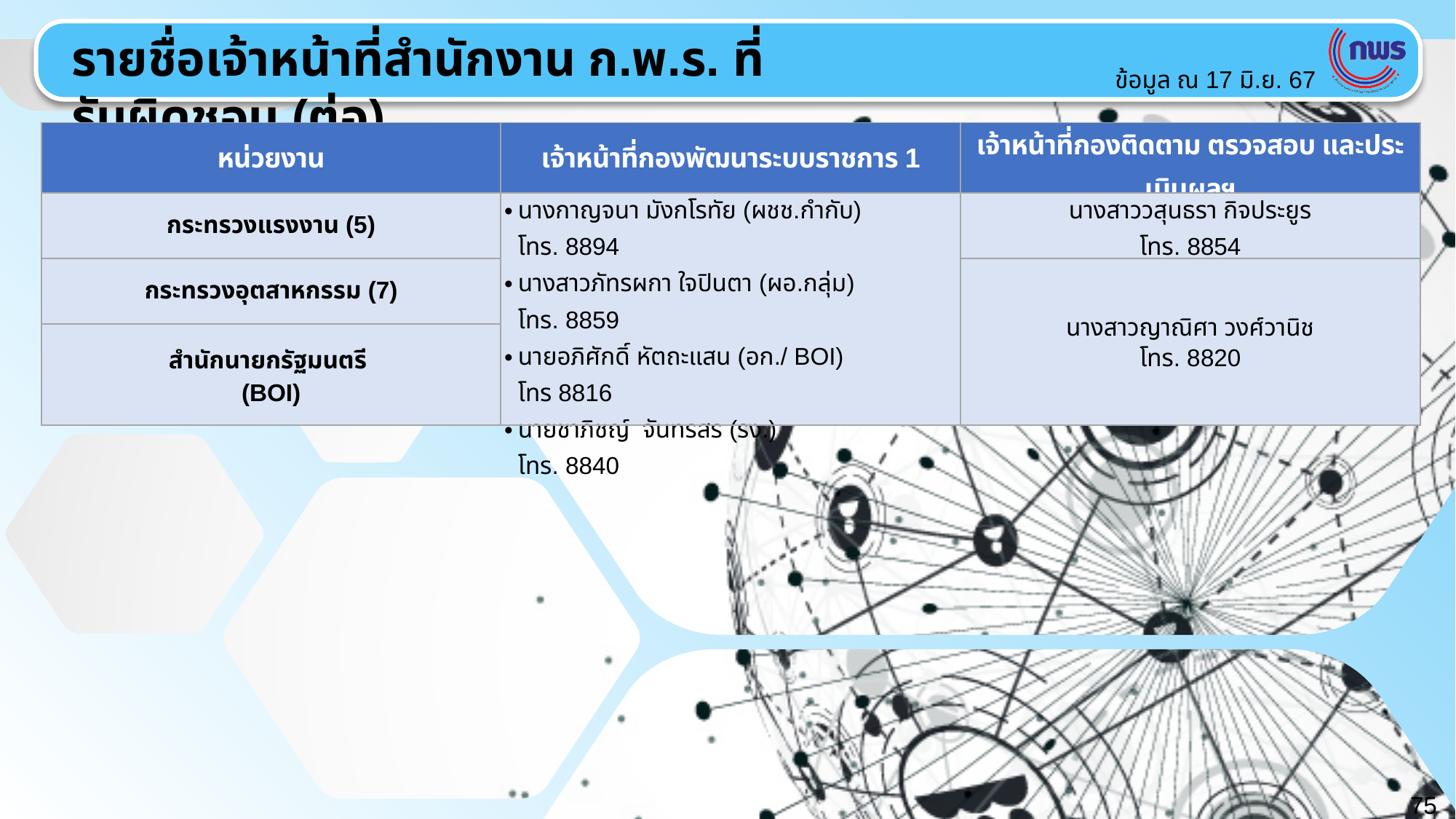

รายชื่อเจ้าหน้าที่สำนักงาน ก.พ.ร. ที่รับผิดชอบ (ต่อ)
ข้อมูล ณ 17 มิ.ย. 67
| หน่วยงาน | เจ้าหน้าที่กองพัฒนาระบบราชการ 1 | เจ้าหน้าที่กองติดตาม ตรวจสอบ และประเมินผลฯ |
| --- | --- | --- |
| กระทรวงแรงงาน (5) | นางกาญจนา มังกโรทัย (ผชช.กำกับ) โทร. 8894 นางสาวภัทรผกา ใจปินตา (ผอ.กลุ่ม) โทร. 8859 นายอภิศักดิ์ หัตถะแสน (อก./ BOI) โทร 8816 นายชาภิชญ์ จันทรสร (รง.) โทร. 8840 | นางสาววสุนธรา กิจประยูร โทร. 8854 |
| กระทรวงอุตสาหกรรม (7) |  | นางสาวญาณิศา วงศ์วานิช โทร. 8820 |
| สำนักนายกรัฐมนตรี (BOI) |  |  |
75